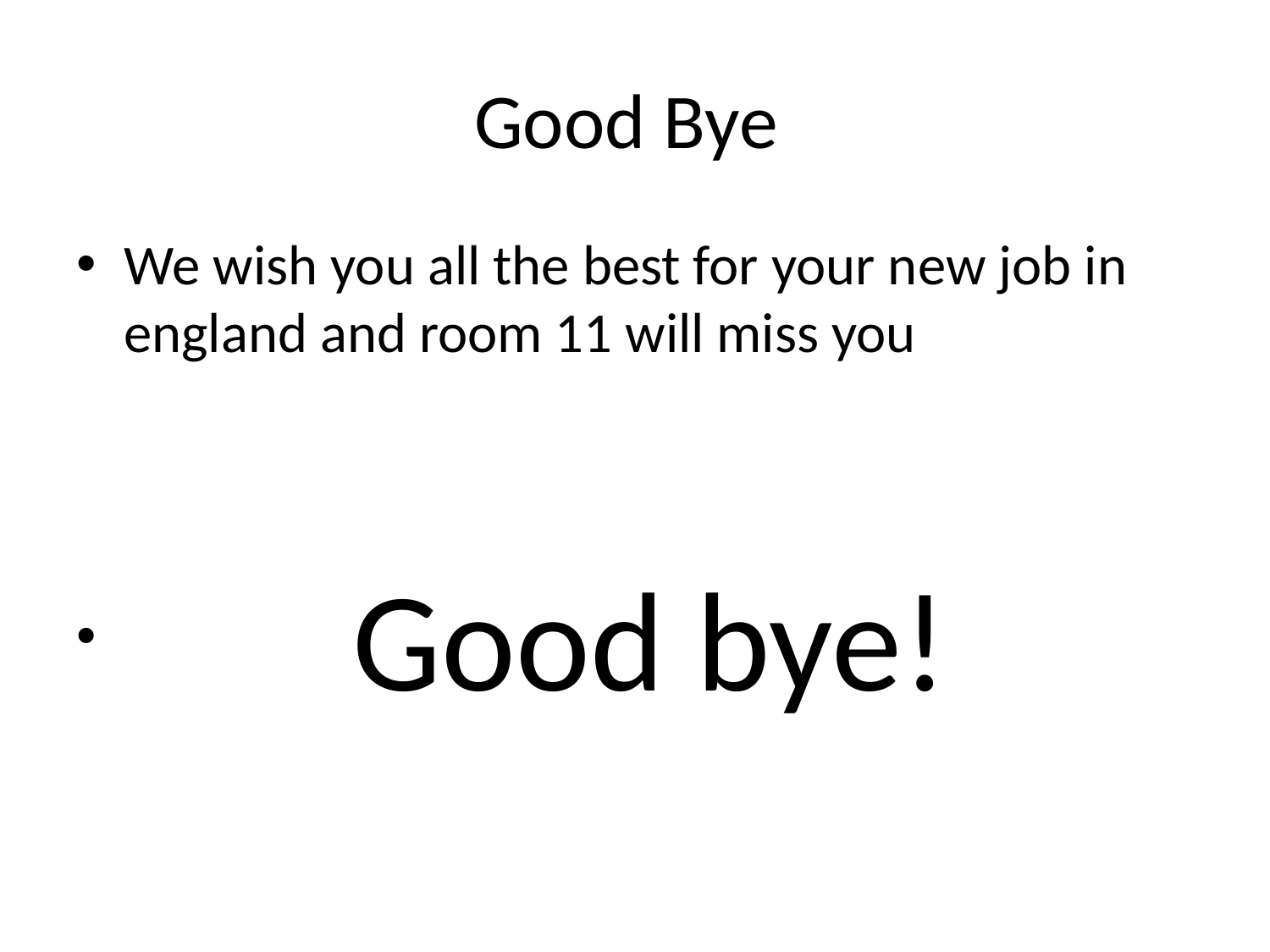

# Good Bye
We wish you all the best for your new job in england and room 11 will miss you

                  Good bye!